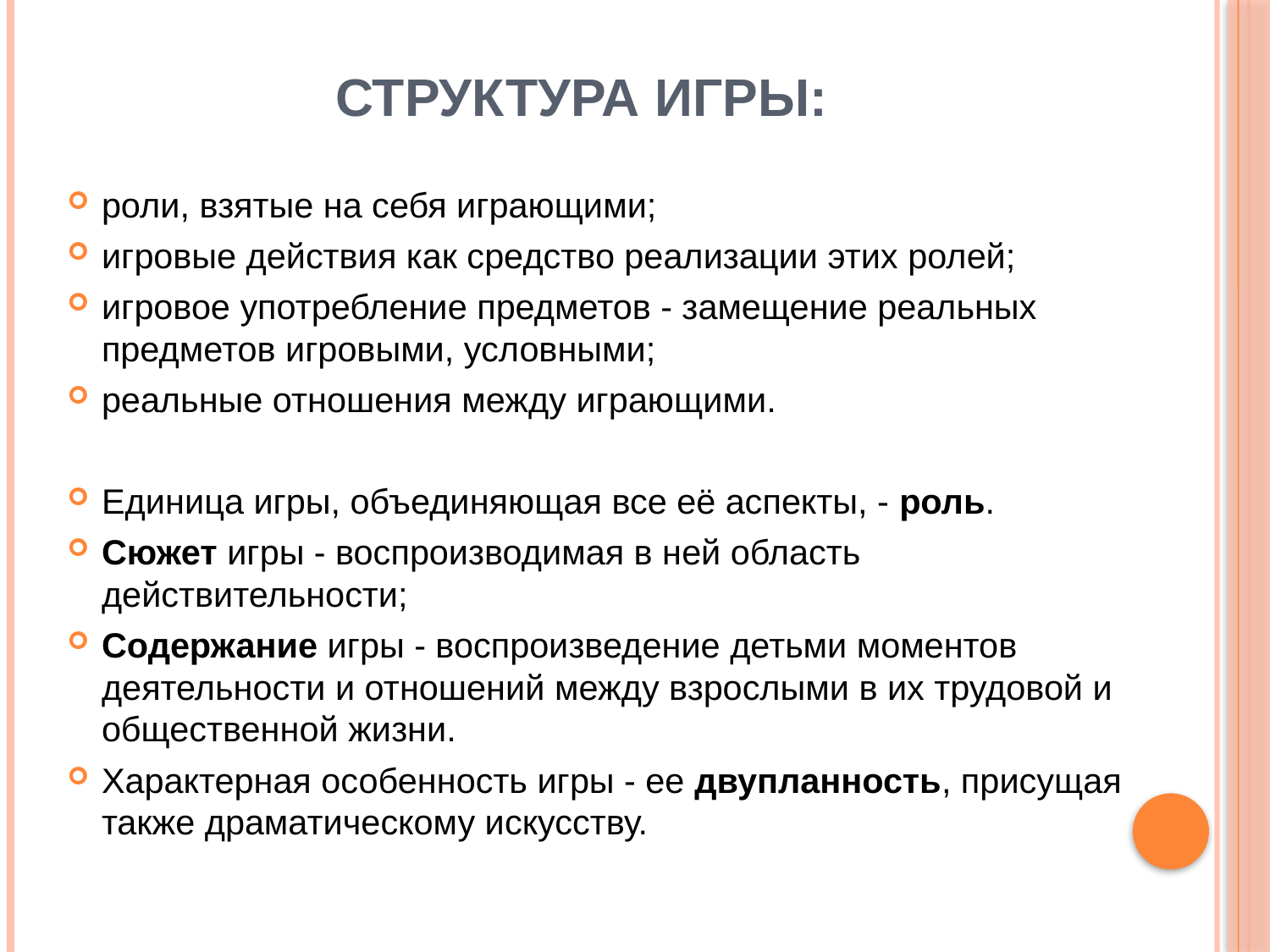

# СТРУКТУРА ИГРЫ:
роли, взятые на себя играющими;
игровые действия как средство реализации этих ролей;
игровое употребление предметов - замещение реальных предметов игровыми, условными;
реальные отношения между играющими.

Единица игры, объединяющая все её аспекты, - роль.
Сюжет игры - воспроизводимая в ней область действительности;
Содержание игры - воспроизведение детьми моментов деятельности и отношений между взрослыми в их трудовой и общественной жизни.
Характерная особенность игры - ее двупланность, присущая также драматическому искусству.